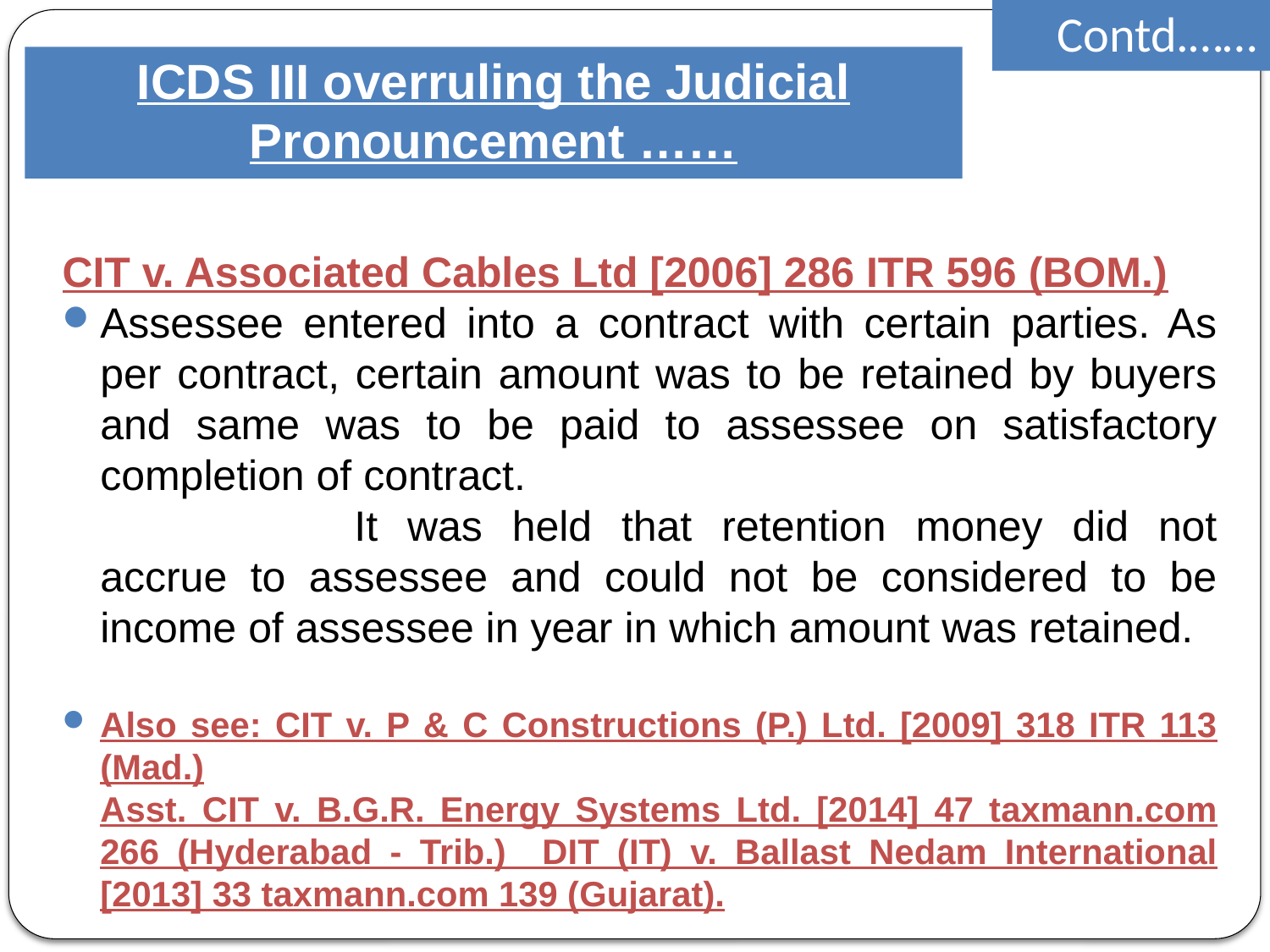

Contd.……
# ICDS III overruling the Judicial Pronouncement ……
CIT v. Associated Cables Ltd [2006] 286 ITR 596 (BOM.)
Assessee entered into a contract with certain parties. As per contract, certain amount was to be retained by buyers and same was to be paid to assessee on satisfactory completion of contract.
			It was held that retention money did not accrue to assessee and could not be considered to be income of assessee in year in which amount was retained.

Also see: CIT v. P & C Constructions (P.) Ltd. [2009] 318 ITR 113 (Mad.)
	Asst. CIT v. B.G.R. Energy Systems Ltd. [2014] 47 taxmann.com 266 (Hyderabad - Trib.)  DIT (IT) v. Ballast Nedam International [2013] 33 taxmann.com 139 (Gujarat).